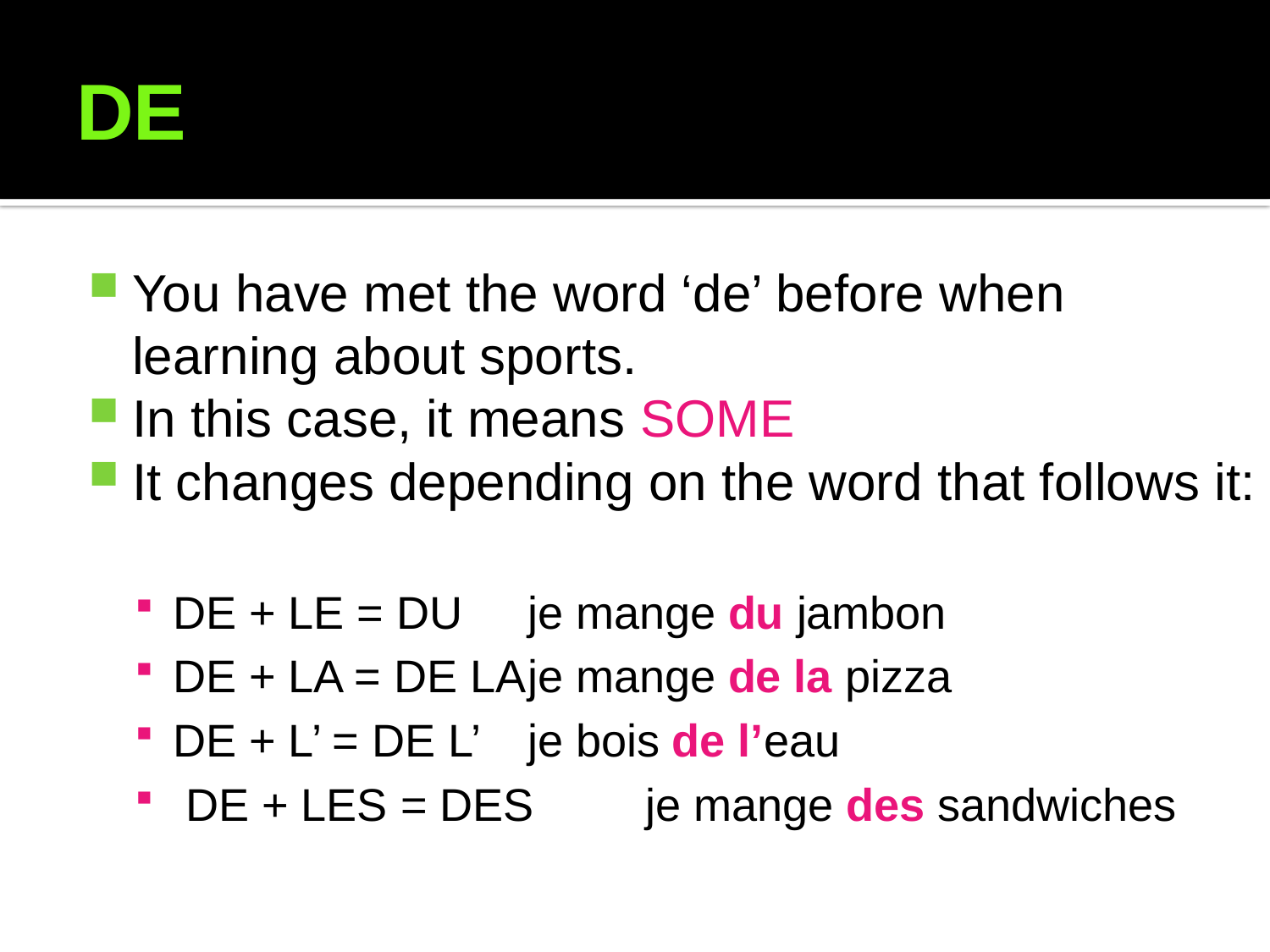

# DE
You have met the word ‘de’ before when learning about sports.
In this case, it means SOME
It changes depending on the word that follows it:

DE + LE = DU   		je mange du jambon
DE + LA = DE LA	je mange de la pizza
DE + L’ = DE L’		je bois de l’eau
 DE + LES = DES	je mange des sandwiches